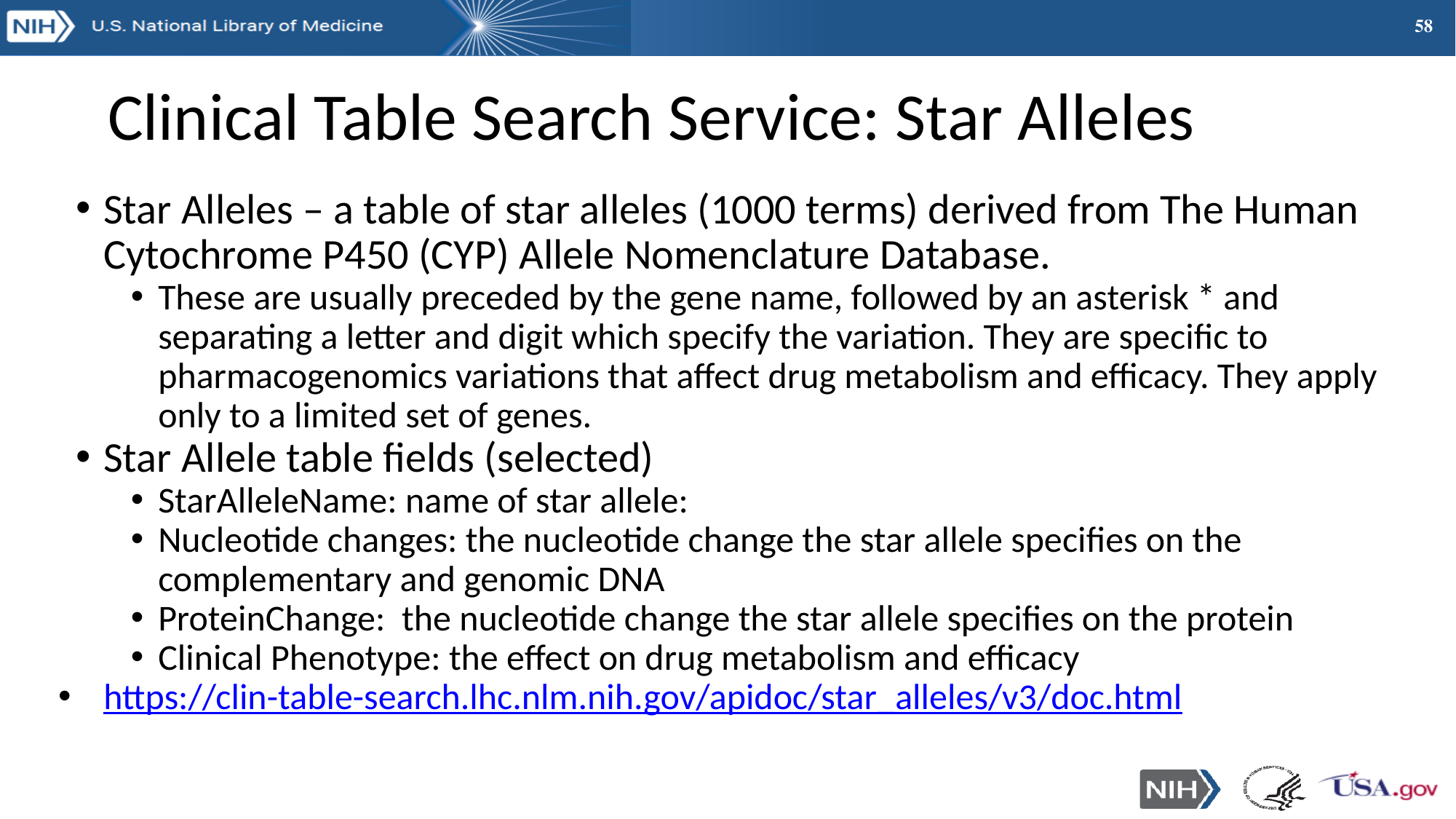

# Clinical Table Search Service: Star Alleles
Star Alleles – a table of star alleles (1000 terms) derived from The Human Cytochrome P450 (CYP) Allele Nomenclature Database.
These are usually preceded by the gene name, followed by an asterisk * and separating a letter and digit which specify the variation. They are specific to pharmacogenomics variations that affect drug metabolism and efficacy. They apply only to a limited set of genes.
Star Allele table fields (selected)
StarAlleleName: name of star allele:
Nucleotide changes: the nucleotide change the star allele specifies on the complementary and genomic DNA
ProteinChange:  the nucleotide change the star allele specifies on the protein
Clinical Phenotype: the effect on drug metabolism and efficacy
https://clin-table-search.lhc.nlm.nih.gov/apidoc/star_alleles/v3/doc.html